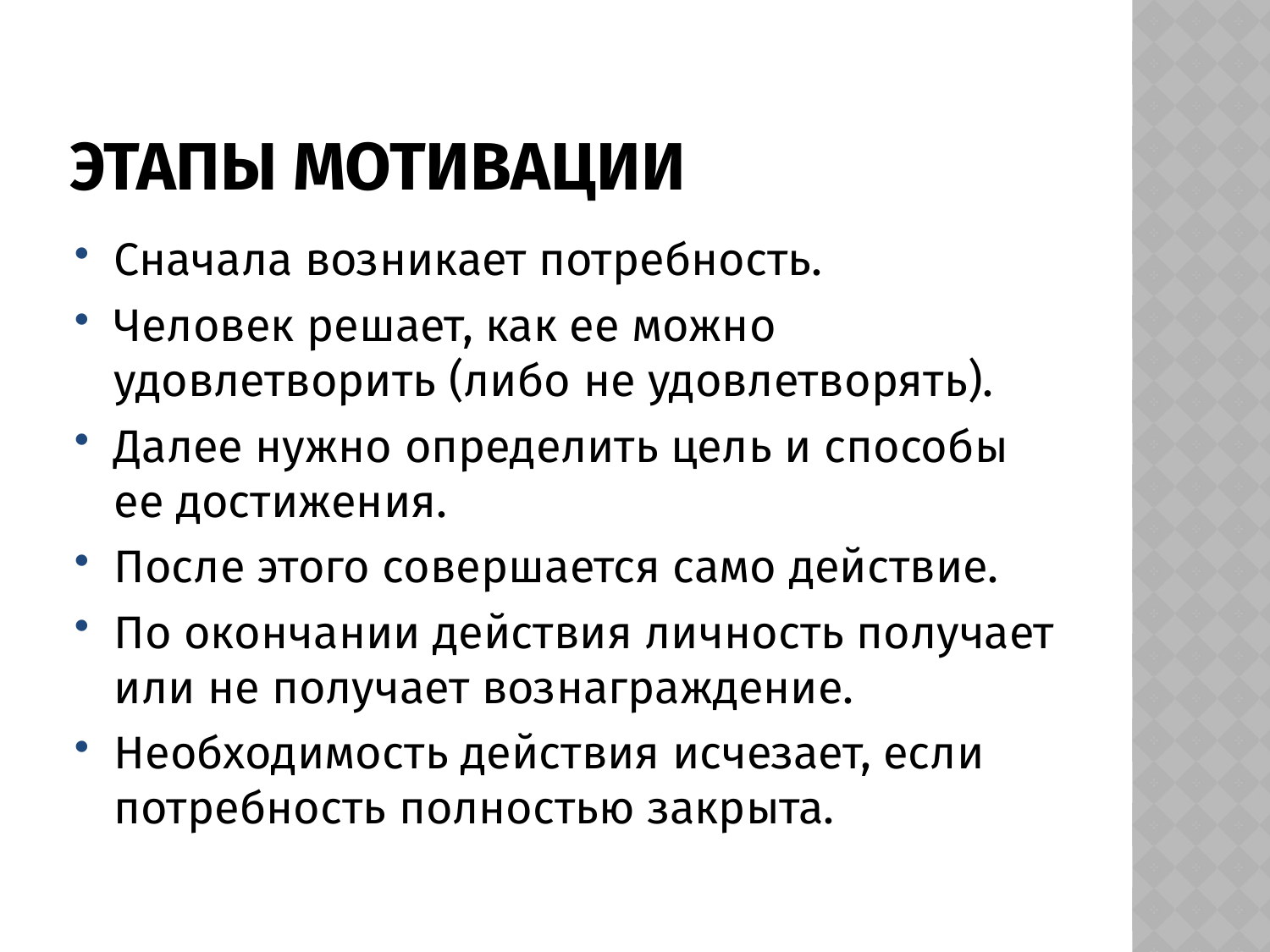

# Этапы мотивации
Сначала возникает потребность.
Человек решает, как ее можно удовлетворить (либо не удовлетворять).
Далее нужно определить цель и способы ее достижения.
После этого совершается само действие.
По окончании действия личность получает или не получает вознаграждение.
Необходимость действия исчезает, если потребность полностью закрыта.